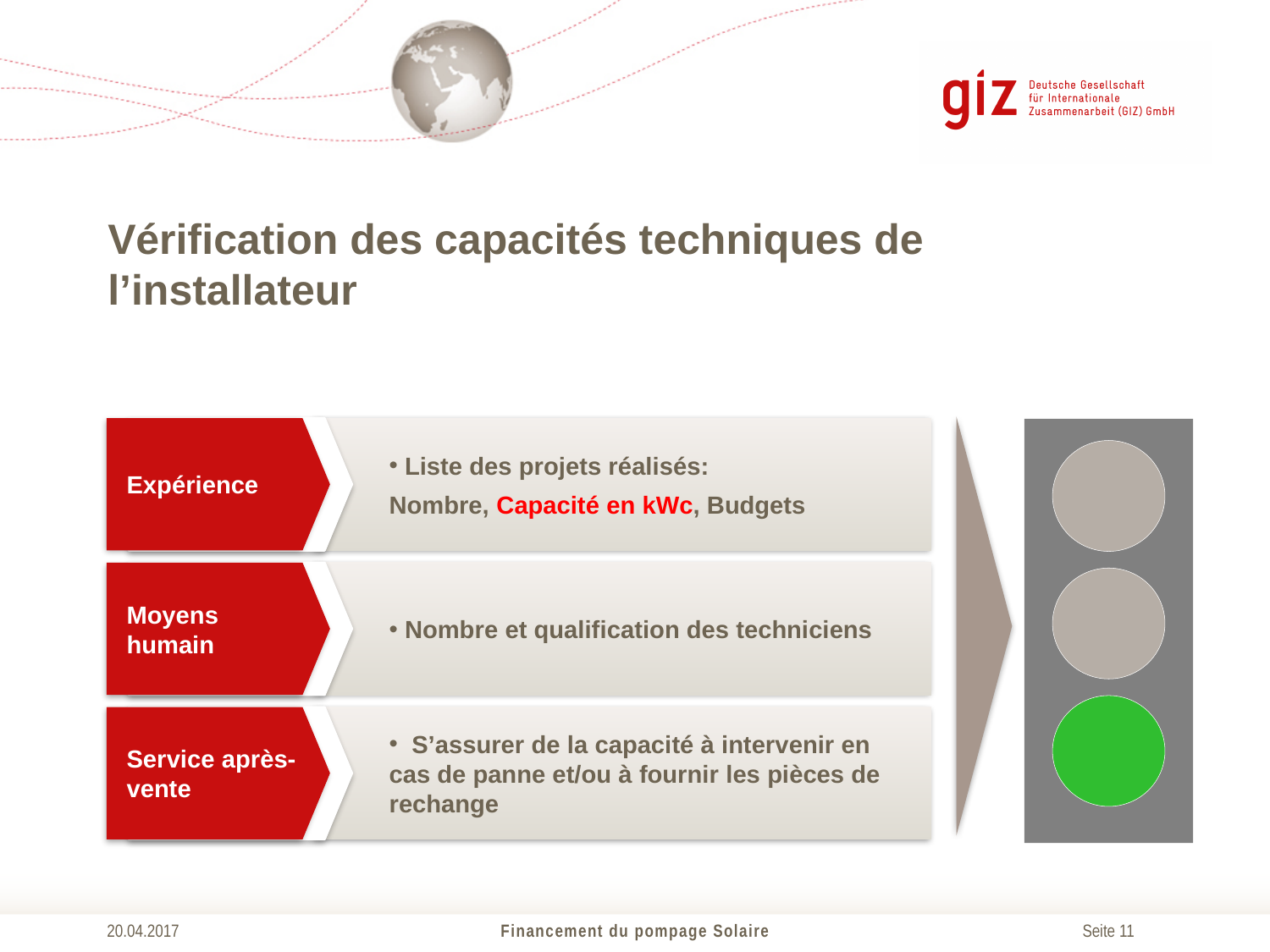

# Vérification des capacités techniques de l’installateur

Expérience

 Liste des projets réalisés:
Nombre, Capacité en kWc, Budgets

Moyens humain

 Nombre et qualification des techniciens
Service après-vente

  S’assurer de la capacité à intervenir en cas de panne et/ou à fournir les pièces de rechange
20.04.2017
Financement du pompage Solaire